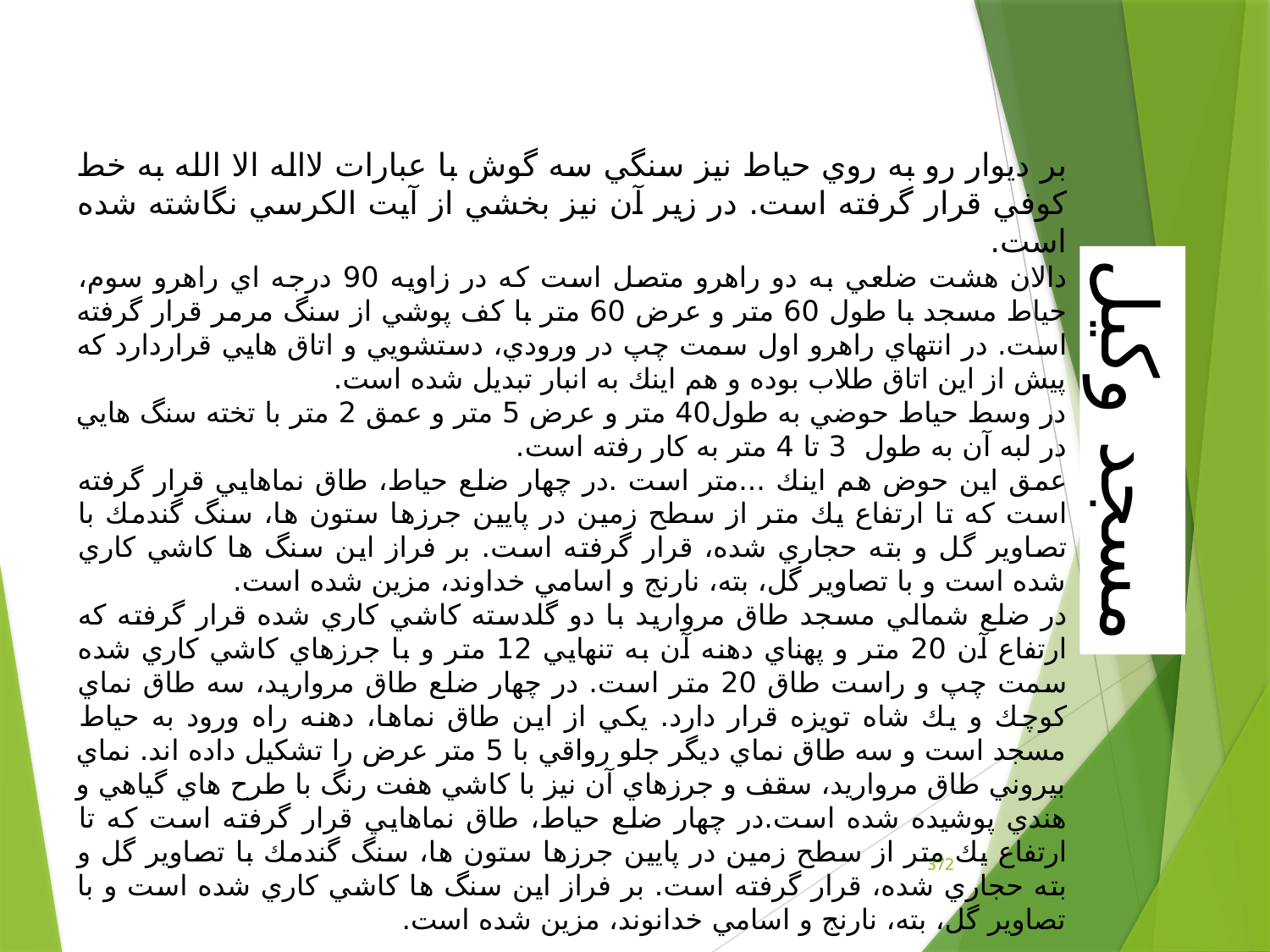

بر ديوار رو به روي حياط نيز سنگي سه گوش با عبارات لااله الا الله به خط كوفي قرار گرفته است. در زير آن نيز بخشي از آيت الكرسي نگاشته شده است.
دالان هشت ضلعي به دو راهرو متصل است كه در زاويه 90 درجه اي راهرو سوم، حياط مسجد با طول 60 متر و عرض 60 متر با كف پوشي از سنگ مرمر قرار گرفته است. در انتهاي راهرو اول سمت چپ در ورودي، دستشويي و اتاق هايي قراردارد كه پيش از اين اتاق طلاب بوده و هم اينك به انبار تبديل شده است.
در وسط حياط حوضي به طول40 متر و عرض 5 متر و عمق 2 متر با تخته سنگ هايي در لبه آن به طول  3 تا 4 متر به كار رفته است.
عمق اين حوض هم اينك ...متر است .در چهار ضلع حياط، طاق نماهايي قرار گرفته است كه تا ارتفاع يك متر از سطح زمين در پايين جرزها ستون ها، سنگ گندمك با تصاوير گل و بته حجاري شده، قرار گرفته است. بر فراز اين سنگ ها كاشي كاري شده است و با تصاوير گل، بته، نارنج و اسامي خداوند، مزين شده است.
در ضلع شمالي مسجد طاق مرواريد با دو گلدسته كاشي كاري شده قرار گرفته كه ارتفاع آن 20 متر و پهناي دهنه آن به تنهايي 12 متر و با جرزهاي كاشي كاري شده سمت چپ و راست طاق 20 متر است. در چهار ضلع طاق مرواريد، سه طاق نماي كوچك و يك شاه تويزه قرار دارد. يكي از اين طاق نماها، دهنه راه ورود به حياط مسجد است و سه طاق نماي ديگر جلو رواقي با 5 متر عرض را تشكيل داده اند. نماي بيروني طاق مرواريد، سقف و جرزهاي آن نيز با كاشي هفت رنگ با طرح هاي گياهي و هندي پوشيده شده است.در چهار ضلع حياط، طاق نماهايي قرار گرفته است كه تا ارتفاع يك متر از سطح زمين در پايين جرزها ستون ها، سنگ گندمك با تصاوير گل و بته حجاري شده، قرار گرفته است. بر فراز اين سنگ ها كاشي كاري شده است و با تصاوير گل، بته، نارنج و اسامي خدانوند، مزين شده است.
مسجد وکيل
372